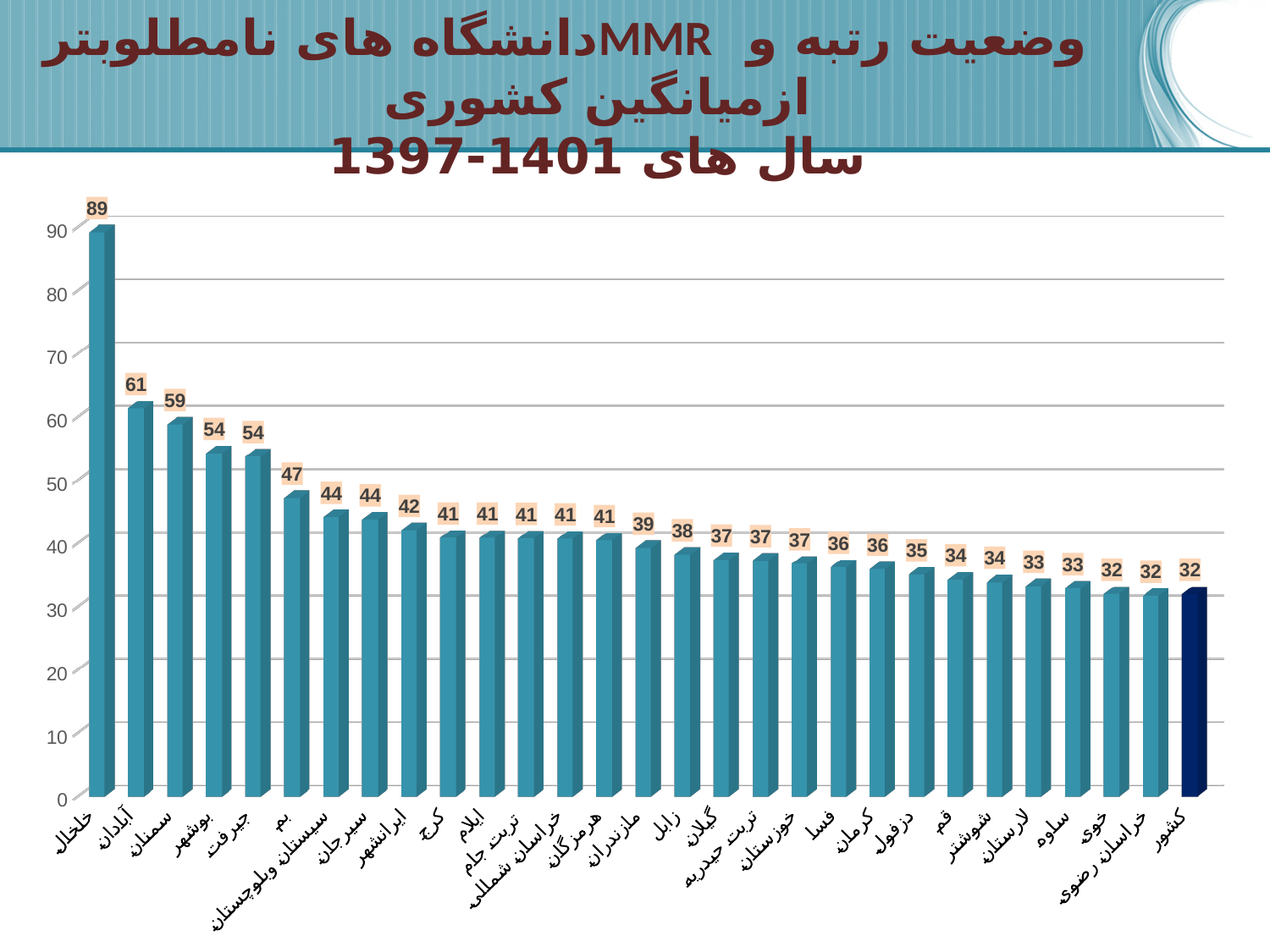

# وضعیت رتبه و  MMRدانشگاه های نامطلوبتر ازمیانگین کشوری سال های 1401-1397

[unsupported chart]